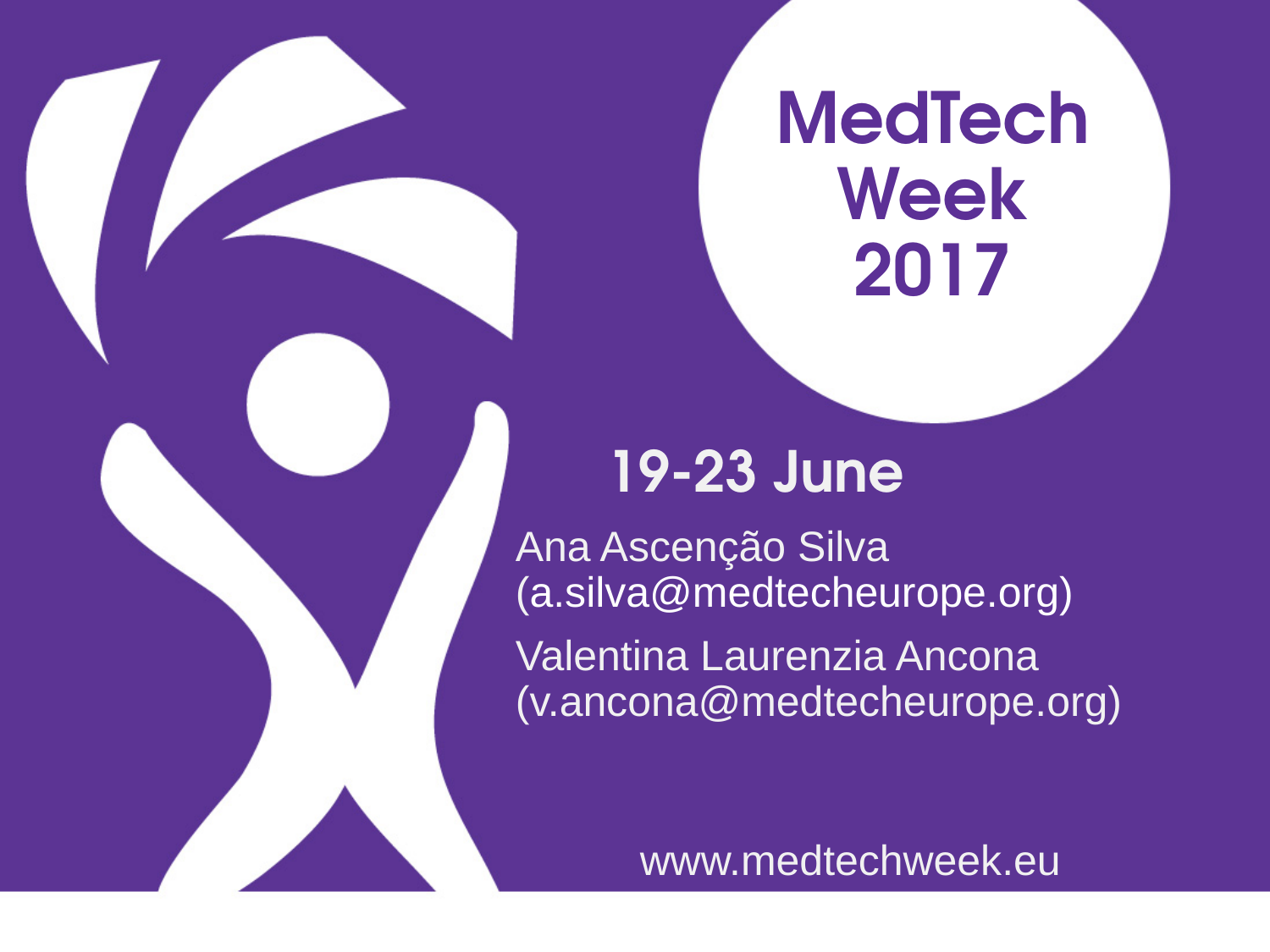

# MedTech Week 2017
19-23 June
Ana Ascenção Silva (a.silva@medtecheurope.org)
Valentina Laurenzia Ancona (v.ancona@medtecheurope.org)
www.medtechweek.eu